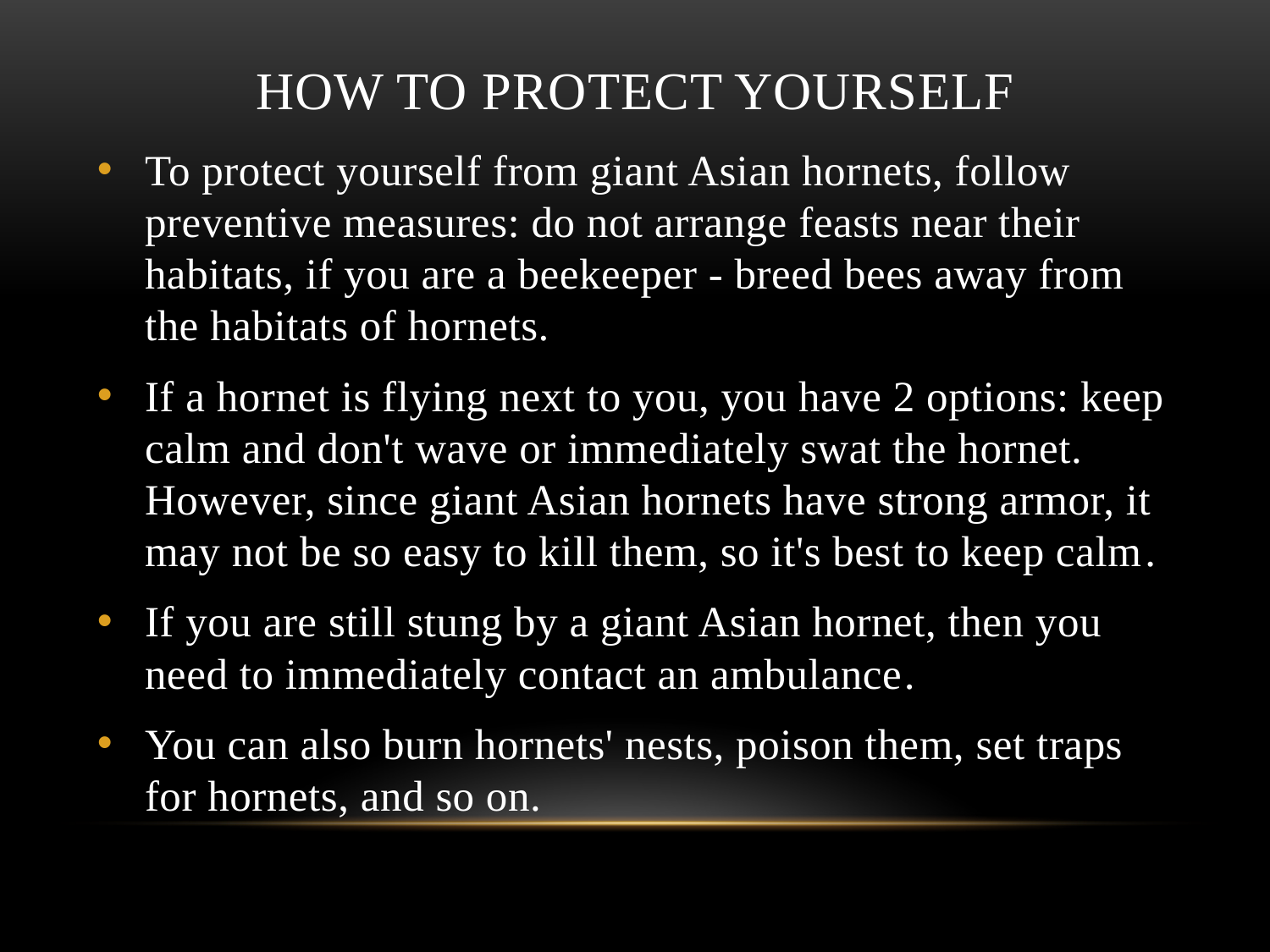

# how to protect yourself
To protect yourself from giant Asian hornets, follow preventive measures: do not arrange feasts near their habitats, if you are a beekeeper - breed bees away from the habitats of hornets.
If a hornet is flying next to you, you have 2 options: keep calm and don't wave or immediately swat the hornet. However, since giant Asian hornets have strong armor, it may not be so easy to kill them, so it's best to keep calm.
If you are still stung by a giant Asian hornet, then you need to immediately contact an ambulance.
You can also burn hornets' nests, poison them, set traps for hornets, and so on.